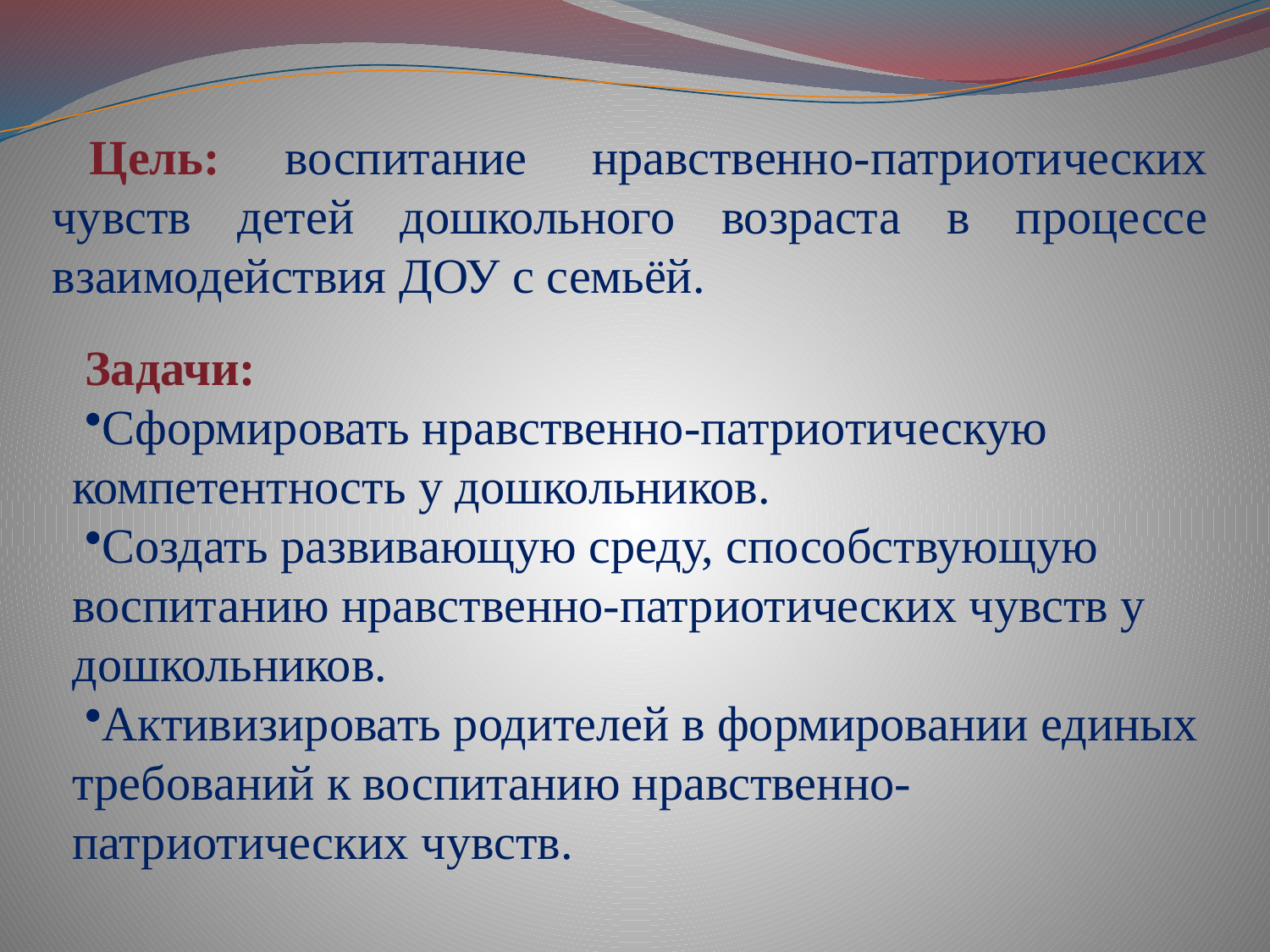

Цель: воспитание нравственно-патриотических чувств детей дошкольного возраста в процессе взаимодействия ДОУ с семьёй.
Задачи:
Сформировать нравственно-патриотическую компетентность у дошкольников.
Создать развивающую среду, способствующую воспитанию нравственно-патриотических чувств у дошкольников.
Активизировать родителей в формировании единых требований к воспитанию нравственно-патриотических чувств.